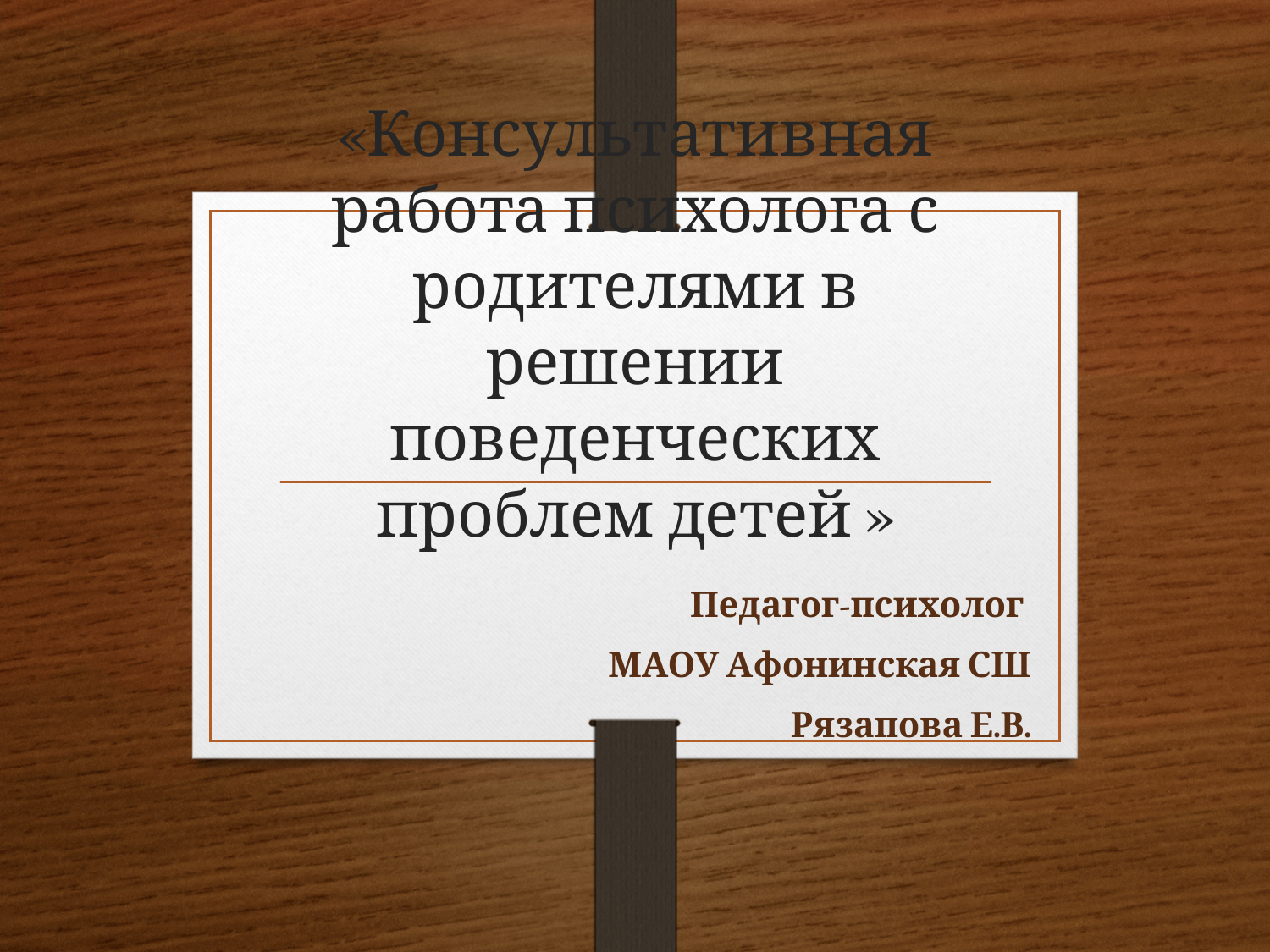

# «Консультативная работа психолога с родителями в решении поведенческих проблем детей »
Педагог-психолог
МАОУ Афонинская СШ
Рязапова Е.В.